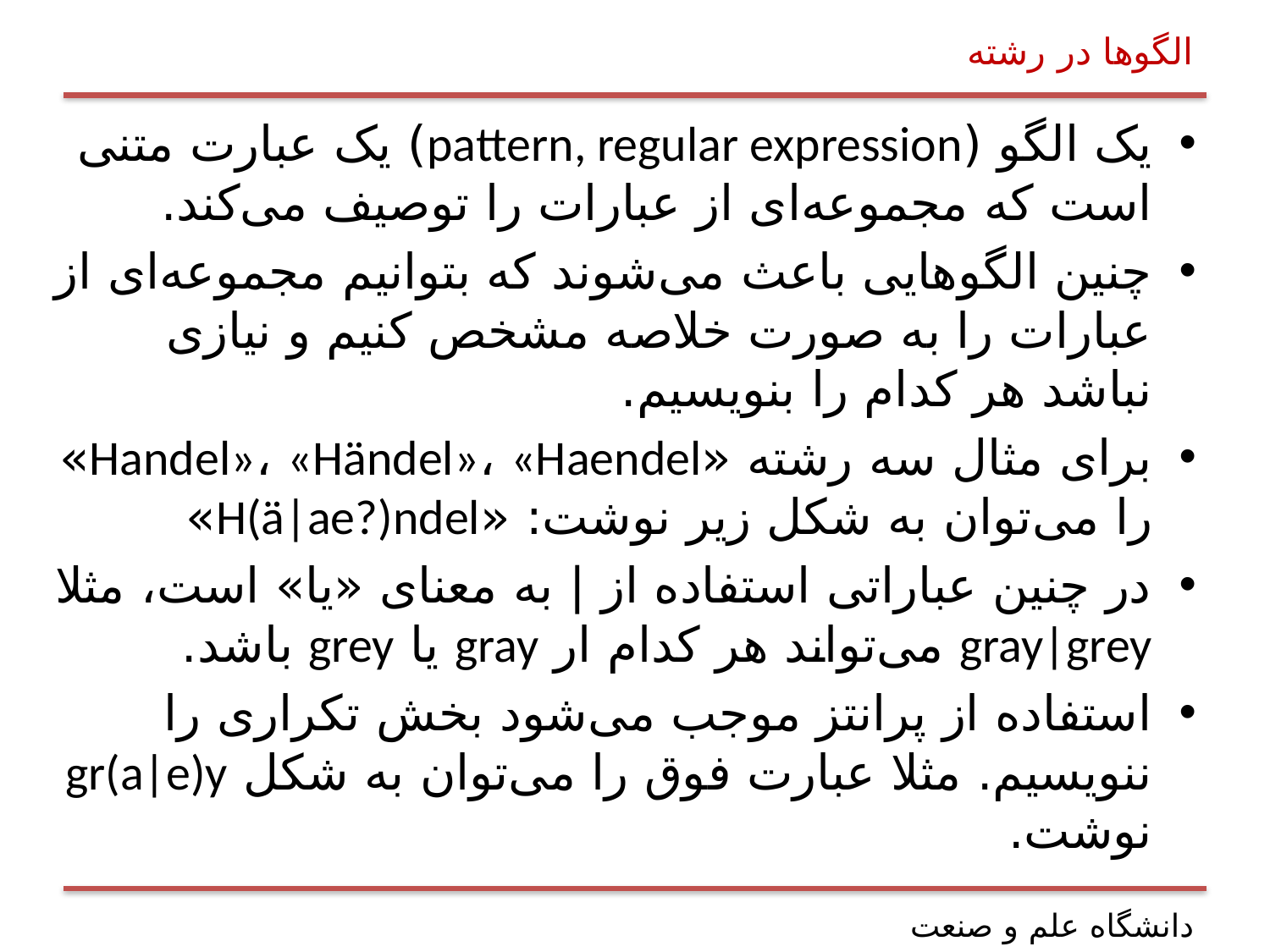

# الگوها در رشته‌
یک الگو (pattern, regular expression) یک عبارت متنی است که مجموعه‌ای از عبارات را توصیف می‌کند.
‌چنین الگوهایی باعث می‌شوند که بتوانیم مجموعه‌ای از عبارات را به صورت خلاصه مشخص کنیم و نیازی نباشد هر کدام را بنویسیم.
برای مثال سه رشته «Handel»، «Händel»، «Haendel» را می‌توان به شکل زیر نوشت: «H(ä|ae?)ndel»
در چنین عباراتی استفاده از | به معنای «یا» است، مثلا gray|grey می‌تواند هر کدام ار gray یا grey باشد.
استفاده از پرانتز موجب می‌شود بخش تکراری را ننویسیم. مثلا عبارت فوق را می‌توان به شکل gr(a|e)y نوشت.